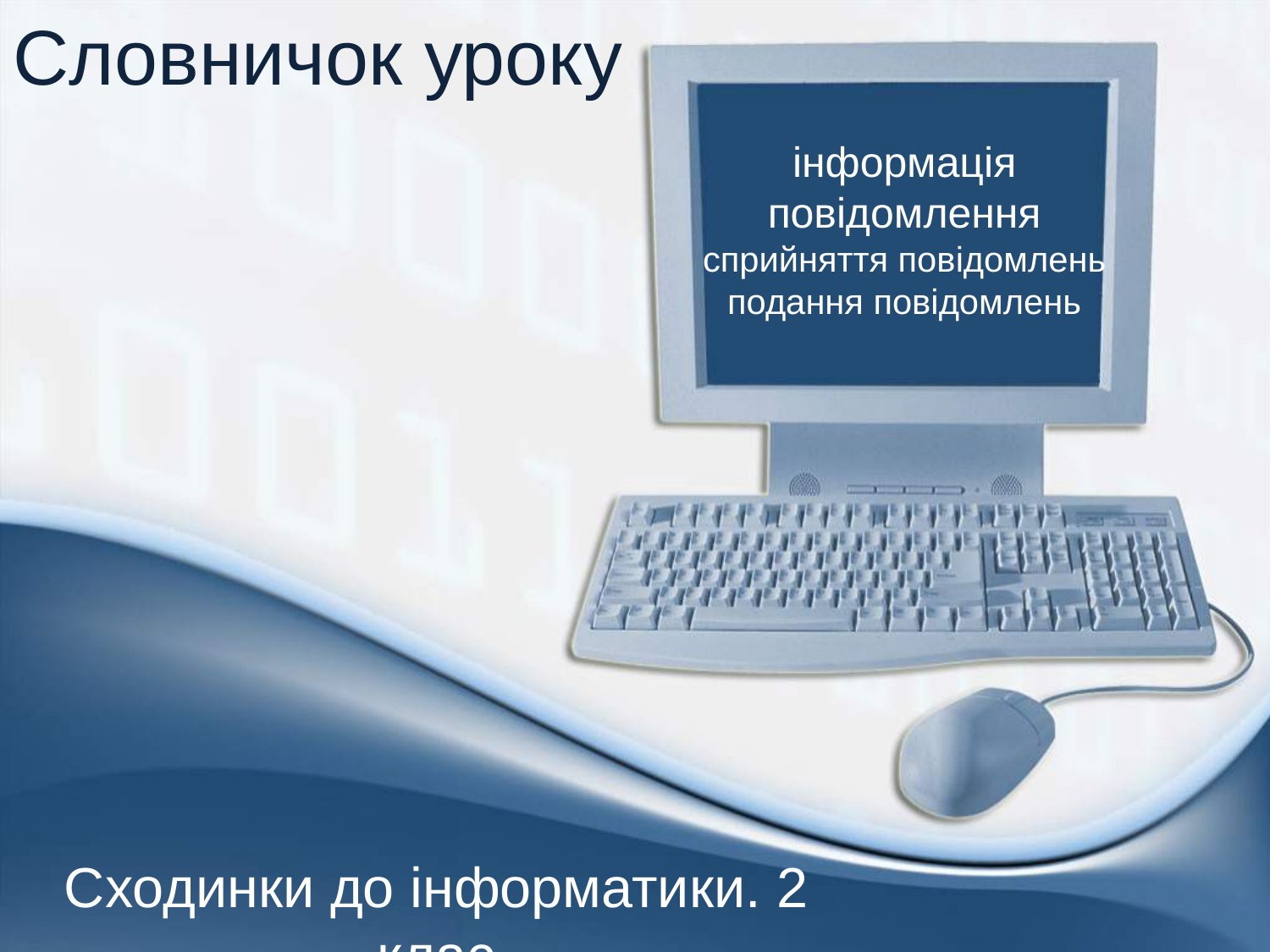

Словничок уроку
# інформація повідомлення сприйняття повідомлень подання повідомлень
Сходинки до інформатики. 2 клас